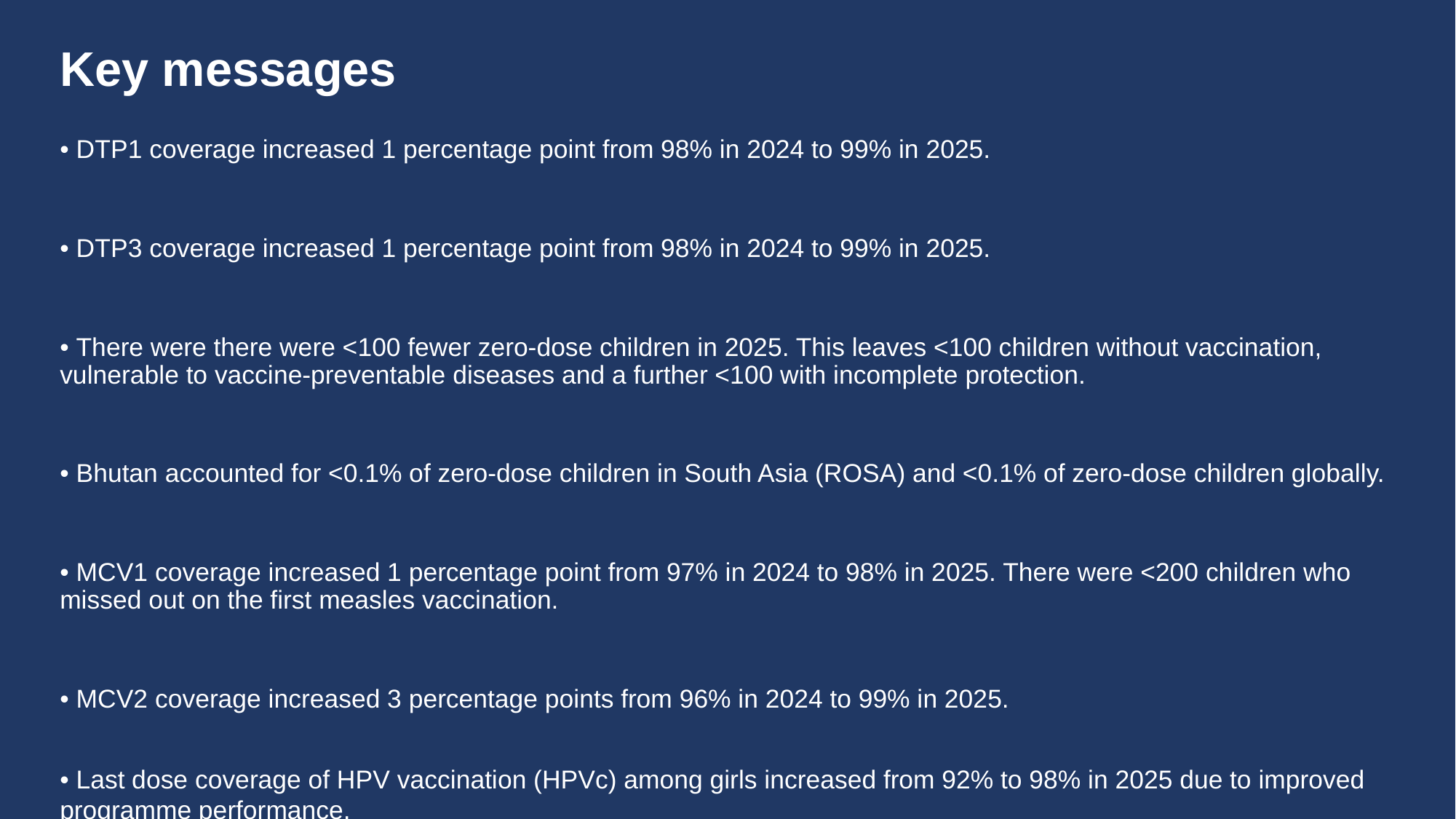

# Key messages
• DTP1 coverage increased 1 percentage point from 98% in 2024 to 99% in 2025.

• DTP3 coverage increased 1 percentage point from 98% in 2024 to 99% in 2025.

• There were there were <100 fewer zero-dose children in 2025. This leaves <100 children without vaccination, vulnerable to vaccine-preventable diseases and a further <100 with incomplete protection.

• Bhutan accounted for <0.1% of zero-dose children in South Asia (ROSA) and <0.1% of zero-dose children globally.

• MCV1 coverage increased 1 percentage point from 97% in 2024 to 98% in 2025. There were <200 children who missed out on the first measles vaccination.

• MCV2 coverage increased 3 percentage points from 96% in 2024 to 99% in 2025.

• Last dose coverage of HPV vaccination (HPVc) among girls increased from 92% to 98% in 2025 due to improved programme performance.